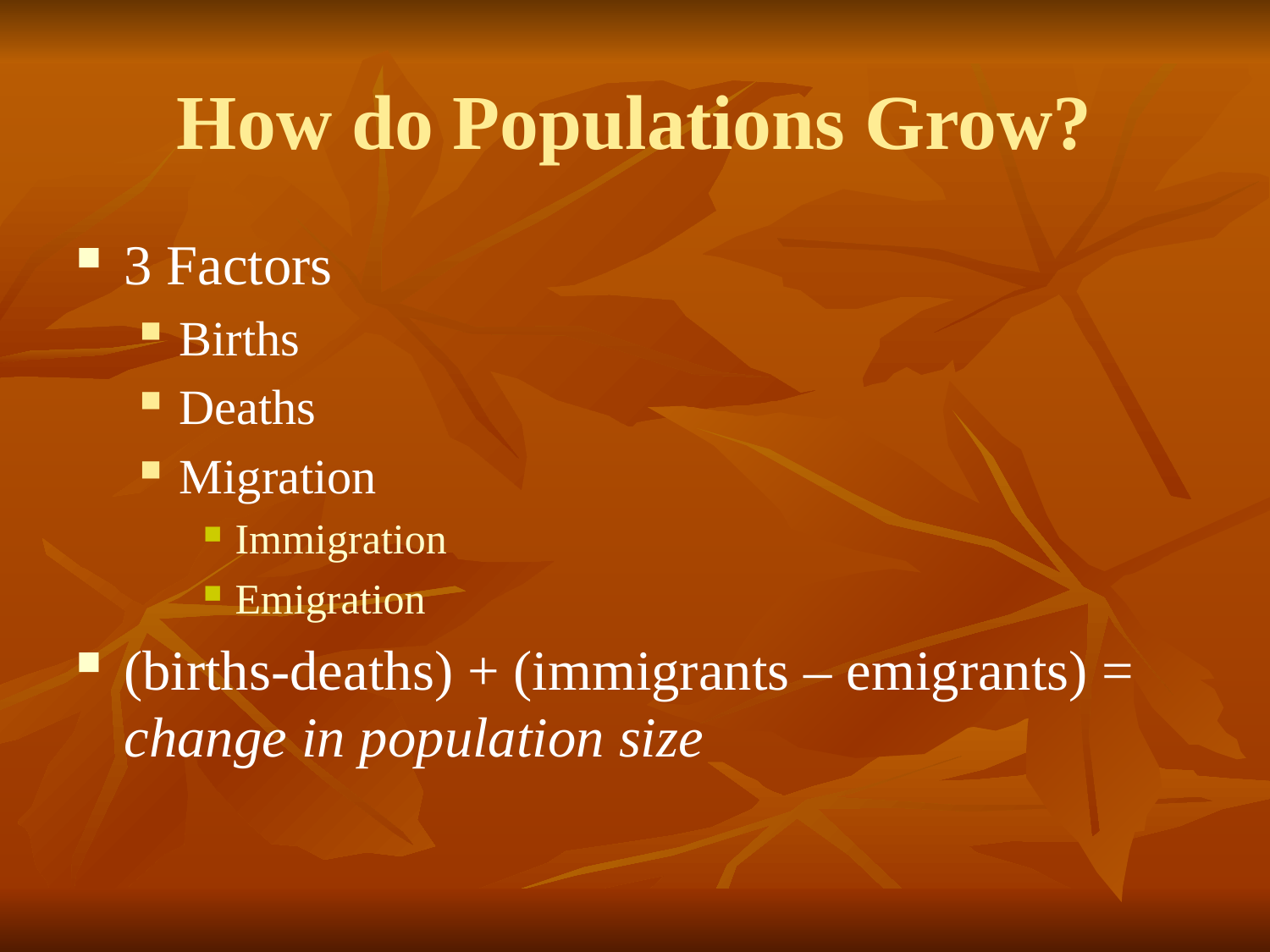

How do Populations Grow?
3 Factors
Births
Deaths
Migration
Immigration
Emigration
(births-deaths) + (immigrants – emigrants) = change in population size